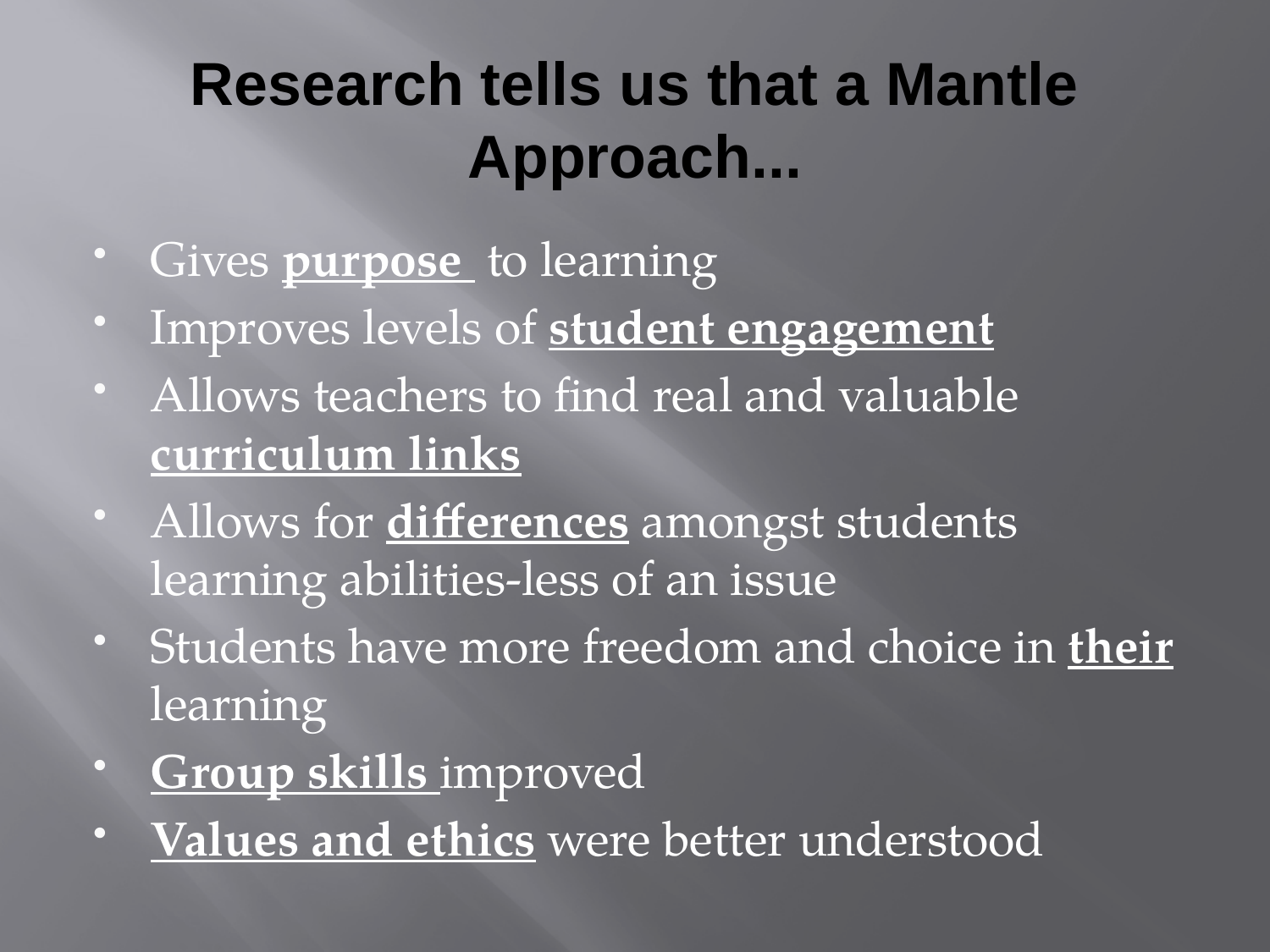

# Research tells us that a Mantle Approach...
Gives purpose  to learning
Improves levels of student engagement
Allows teachers to find real and valuable curriculum links
Allows for differences amongst students learning abilities-less of an issue
Students have more freedom and choice in their learning
Group skills improved
Values and ethics were better understood